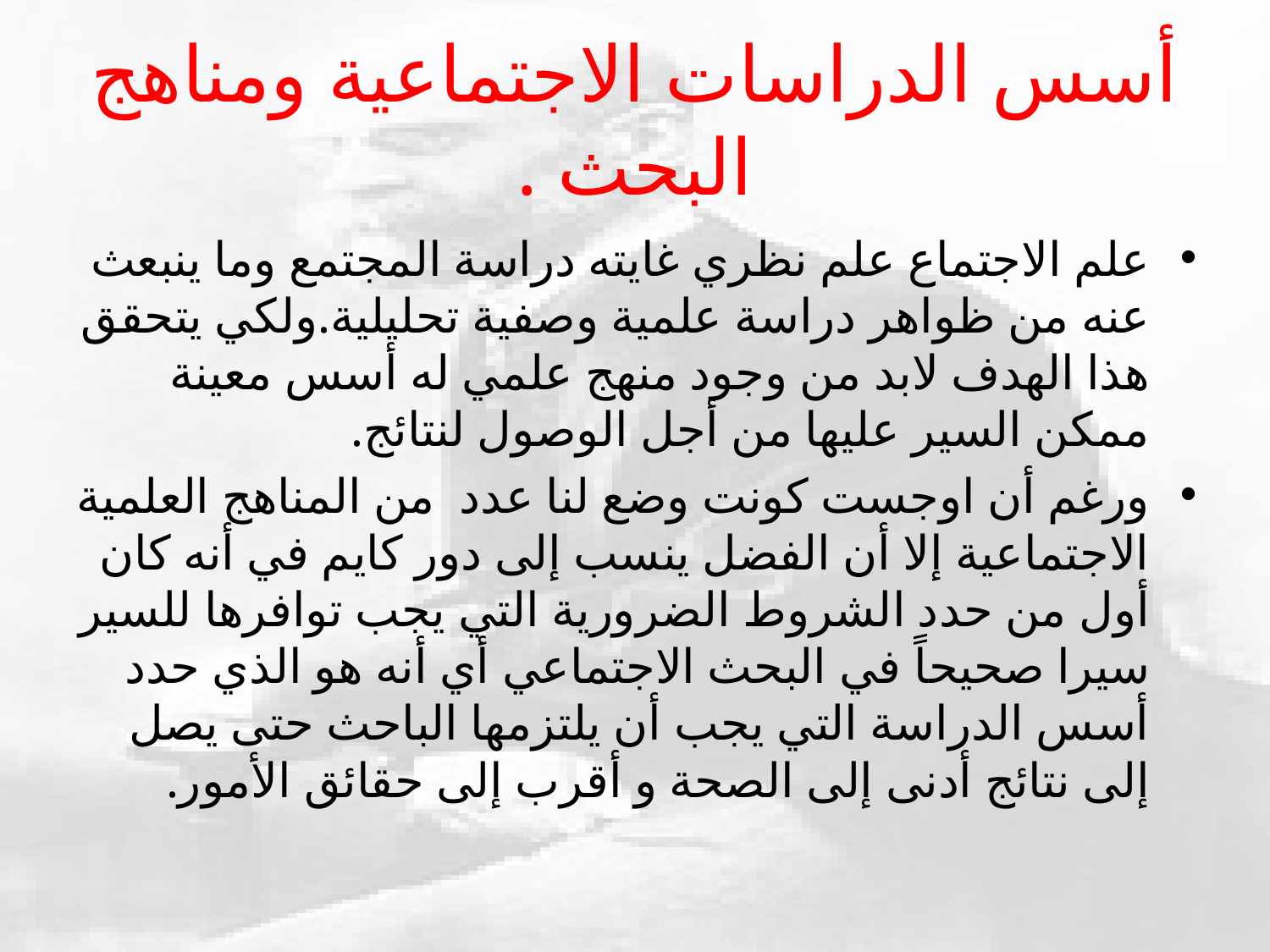

# أسس الدراسات الاجتماعية ومناهج البحث .
علم الاجتماع علم نظري غايته دراسة المجتمع وما ينبعث عنه من ظواهر دراسة علمية وصفية تحليلية.ولكي يتحقق هذا الهدف لابد من وجود منهج علمي له أسس معينة ممكن السير عليها من أجل الوصول لنتائج.
ورغم أن اوجست كونت وضع لنا عدد  من المناهج العلمية الاجتماعية إلا أن الفضل ينسب إلى دور كايم في أنه كان أول من حدد الشروط الضرورية التي يجب توافرها للسير سيرا صحيحاً في البحث الاجتماعي أي أنه هو الذي حدد أسس الدراسة التي يجب أن يلتزمها الباحث حتى يصل إلى نتائج أدنى إلى الصحة و أقرب إلى حقائق الأمور.